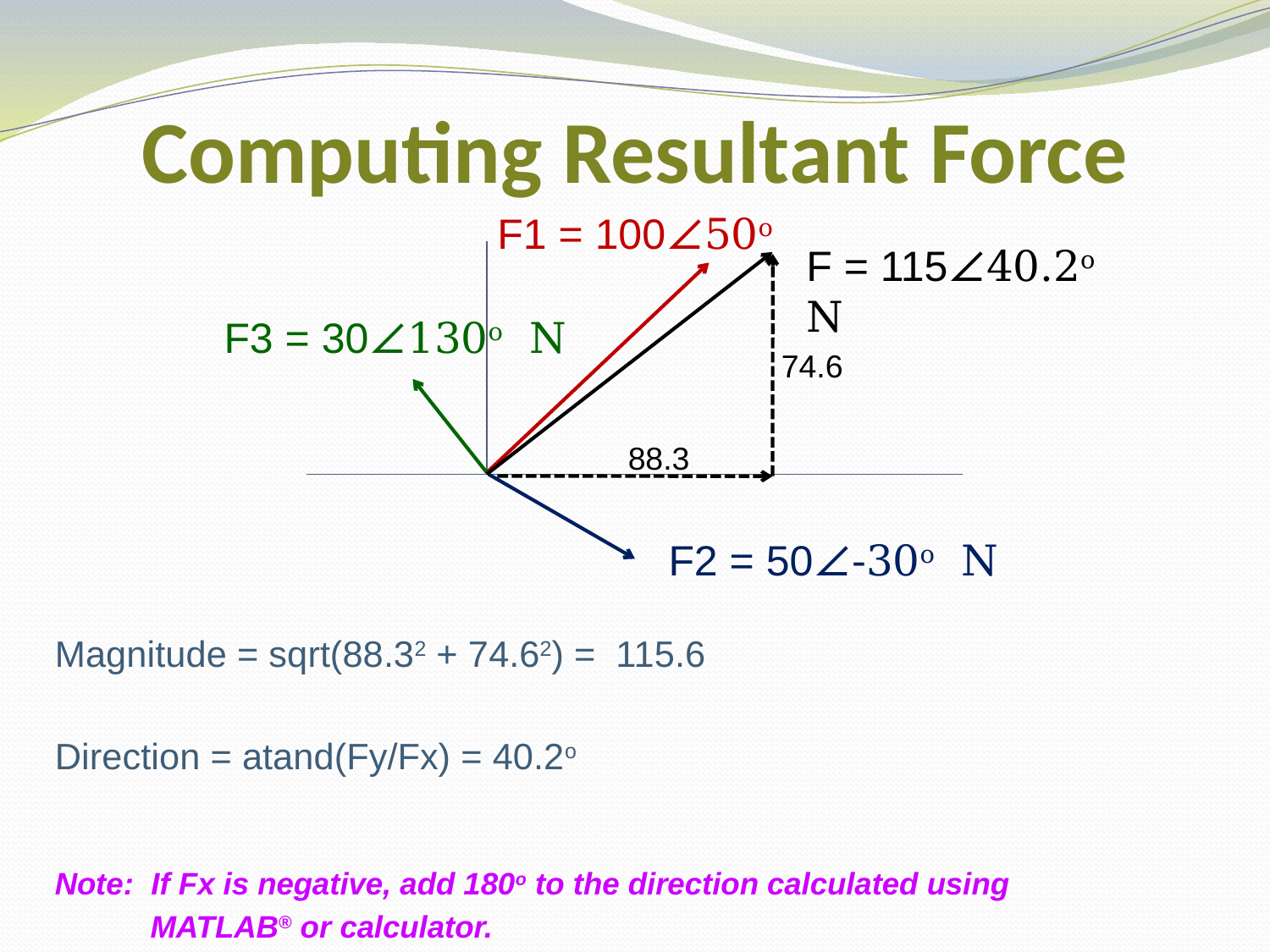

# Computing Resultant Force
F1 = 100∠50o
F3 = 30∠130o  N
F2 = 50∠-30o  N
F = 115∠40.2o  N
74.6
88.3
Magnitude = sqrt(88.32 + 74.62) =  115.6

Direction = atand(Fy/Fx) = 40.2o

Note:  If Fx is negative, add 180o to the direction calculated using
           MATLAB® or calculator.